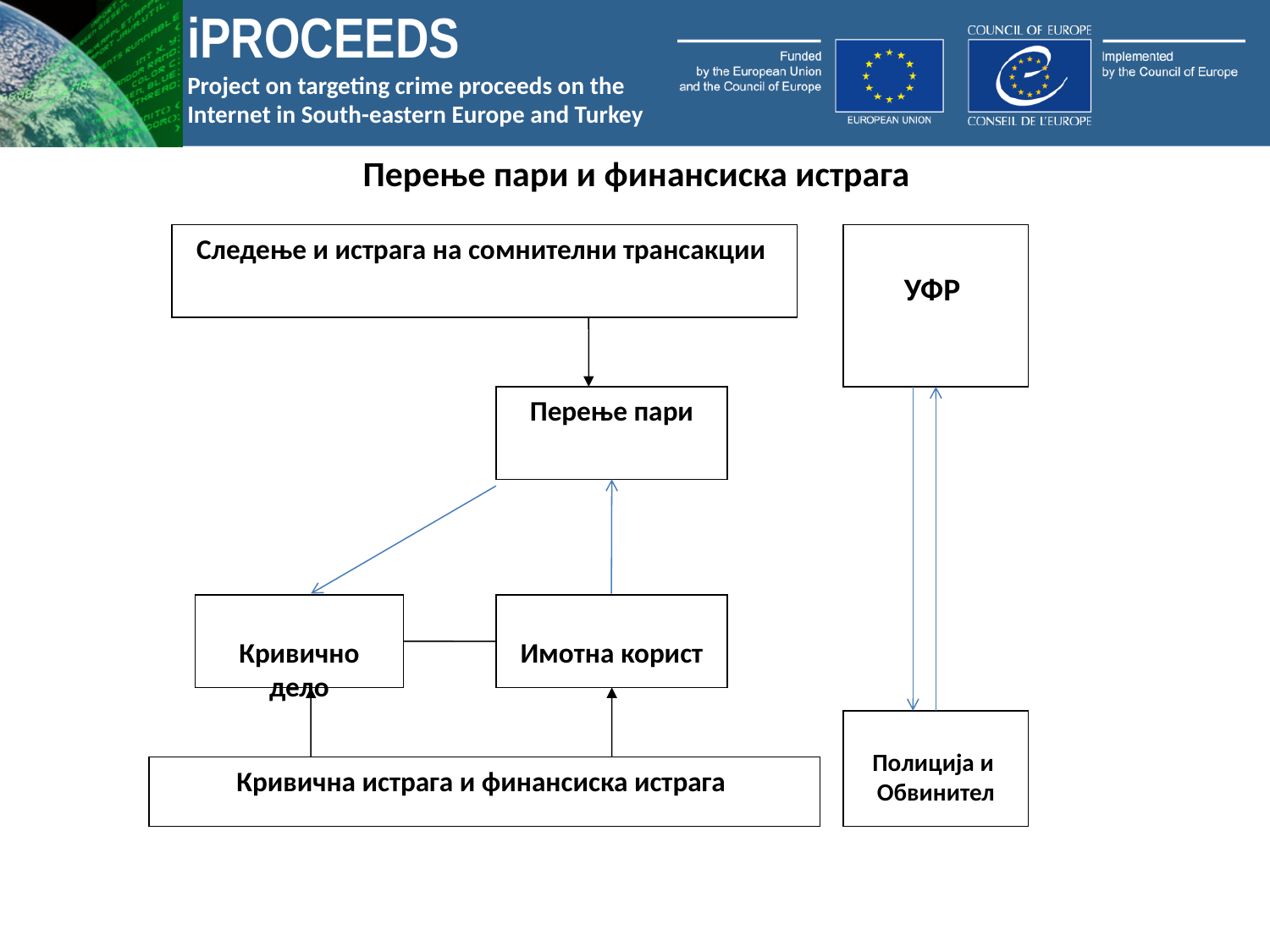

# Перење пари и финансиска истрага
Следење и истрага на сомнителни трансакции

УФР

Перење пари

Кривично дело

Имотна корист

Полиција и
Обвинител
Кривична истрага и финансиска истрага